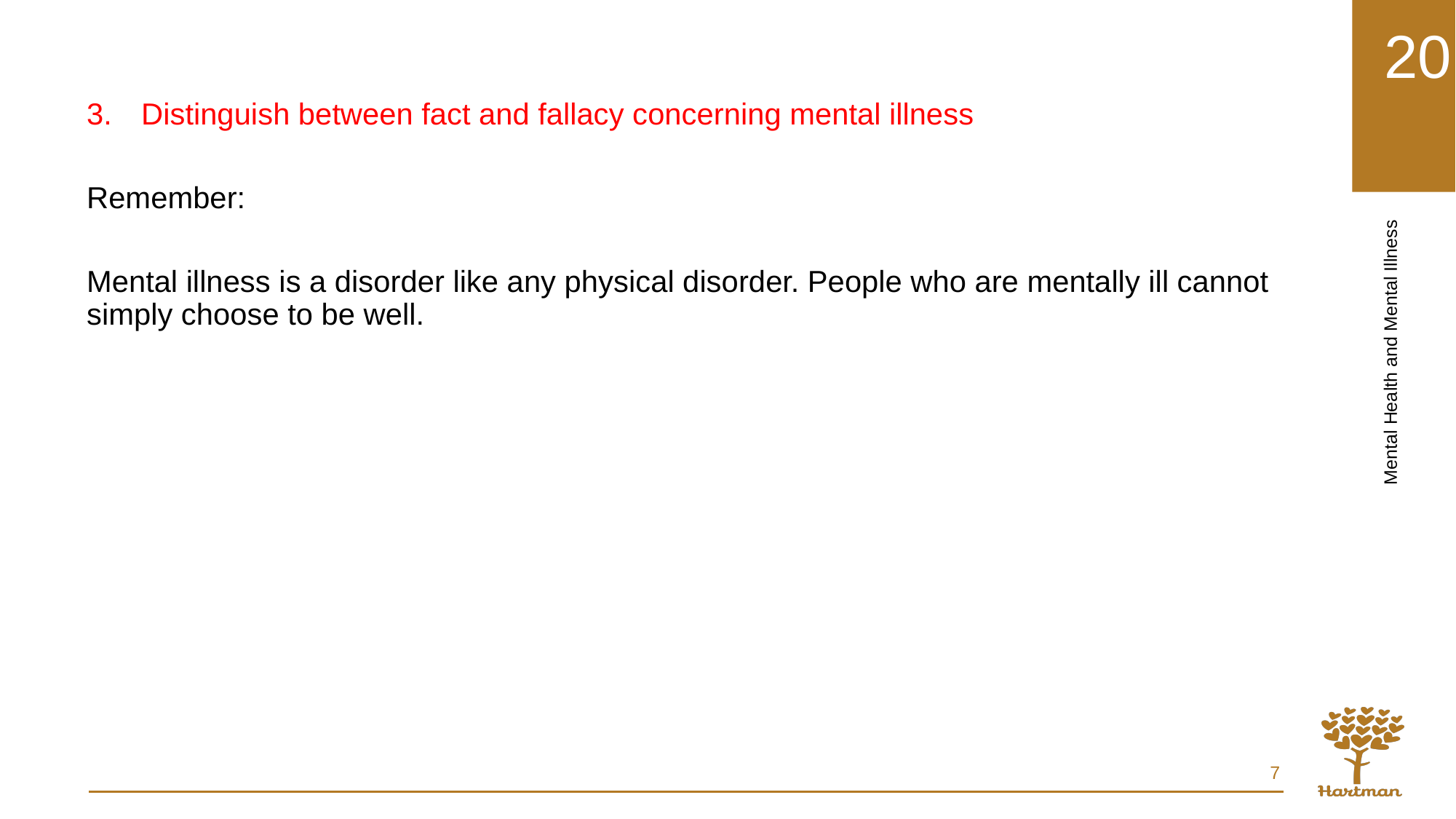

Distinguish between fact and fallacy concerning mental illness

Remember:

Mental illness is a disorder like any physical disorder. People who are mentally ill cannot simply choose to be well.

7